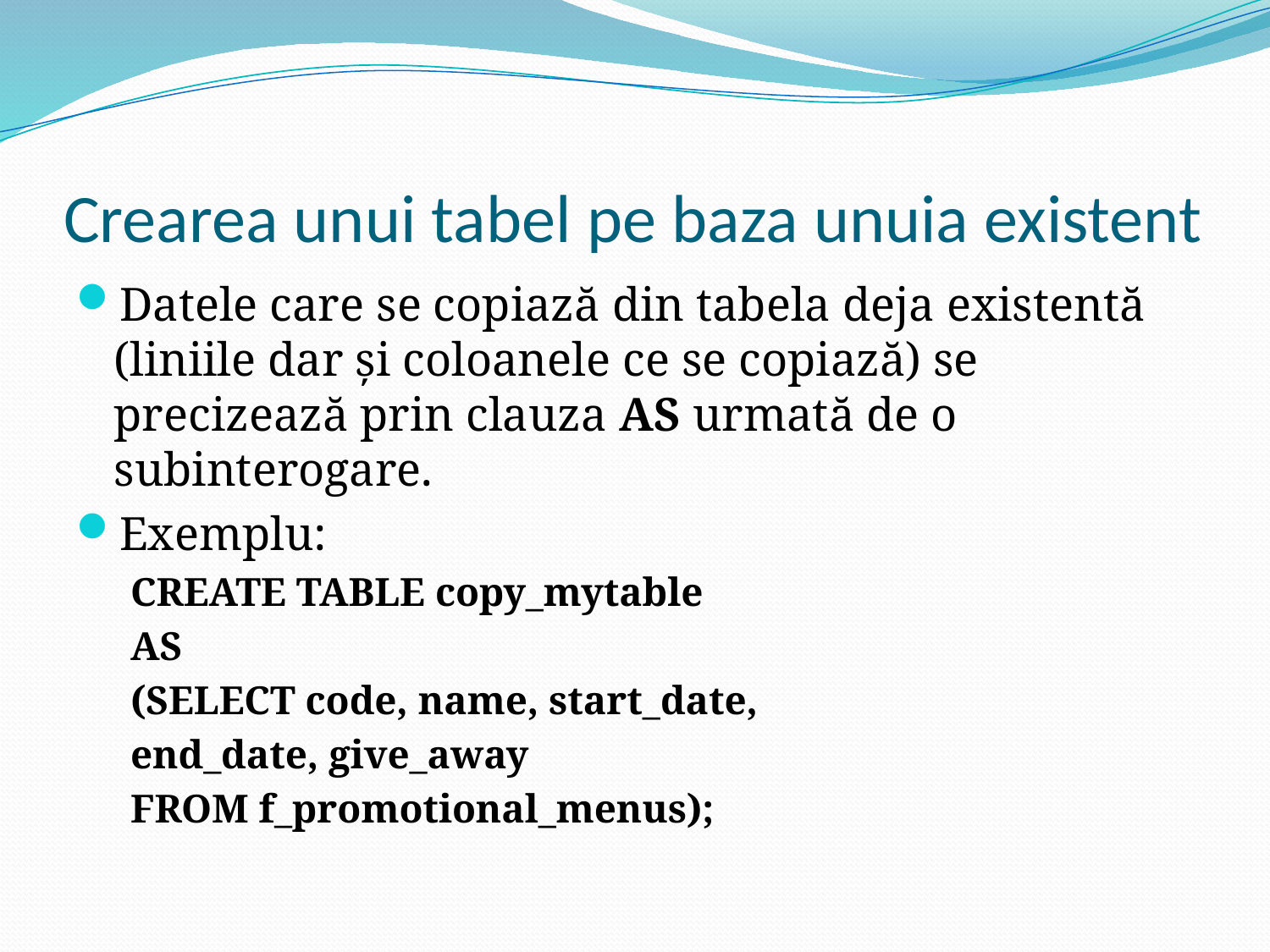

# Crearea unui tabel pe baza unuia existent
Datele care se copiază din tabela deja existentă (liniile dar şi coloanele ce se copiază) se precizează prin clauza AS urmată de o subinterogare.
Exemplu:
CREATE TABLE copy_mytable
AS
(SELECT code, name, start_date,
end_date, give_away
FROM f_promotional_menus);